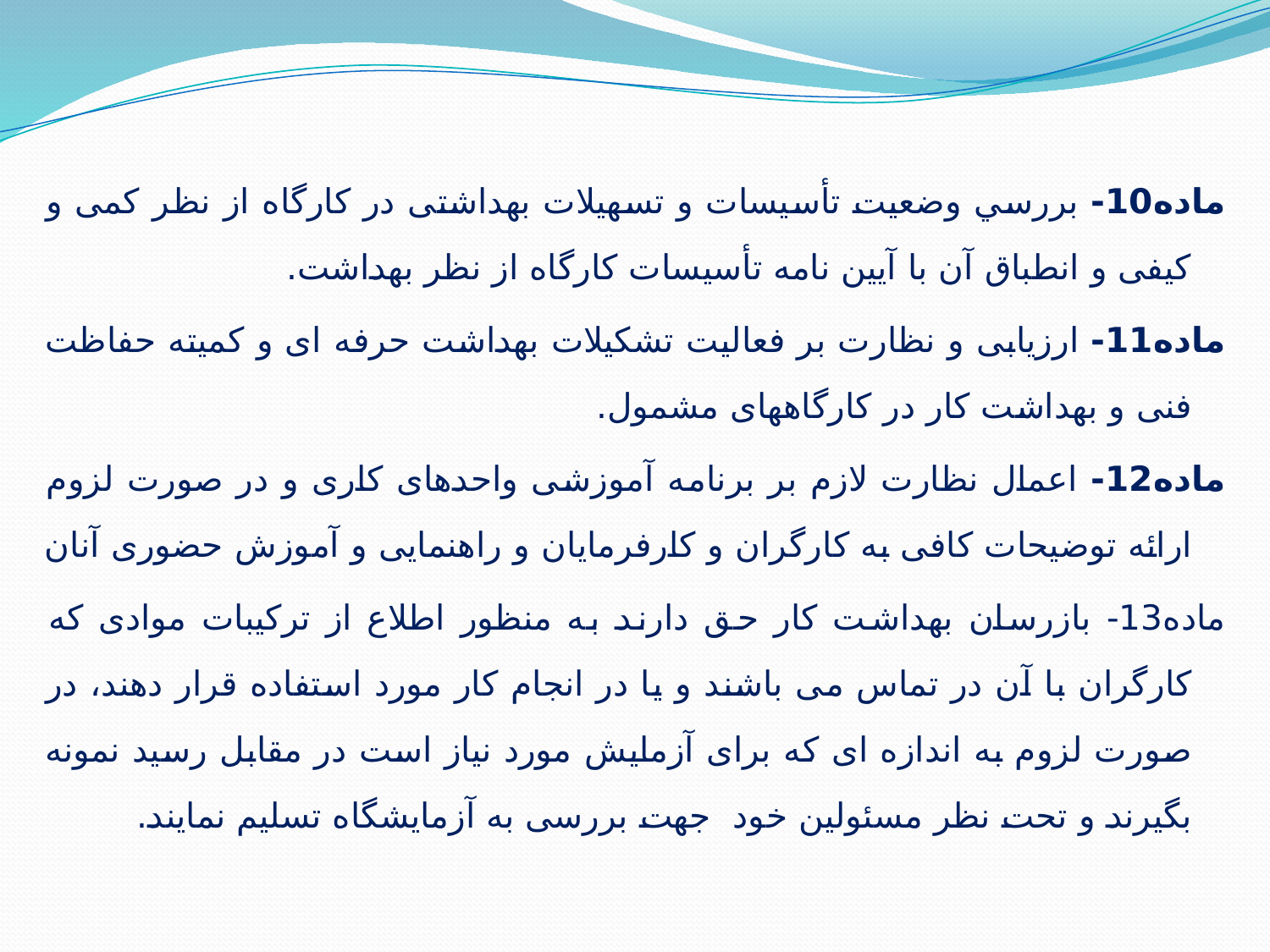

ماده10- بررسي وضعیت تأسیسات و تسهیلات بهداشتی در کارگاه از نظر کمی و کیفی و انطباق آن با آیین نامه تأسیسات کارگاه از نظر بهداشت.
ماده11- ارزیابی و نظارت بر فعالیت تشکیلات بهداشت حرفه ای و کمیته حفاظت فنی و بهداشت کار در کارگاههای مشمول.
ماده12- اعمال نظارت لازم بر برنامه آموزشی واحدهای کاری و در صورت لزوم ارائه توضیحات کافی به کارگران و کارفرمایان و راهنمایی و آموزش حضوری آنان
ماده13- بازرسان بهداشت کار حق دارند به منظور اطلاع از ترکیبات موادی که کارگران با آن در تماس می باشند و یا در انجام کار مورد استفاده قرار دهند، در صورت لزوم به اندازه ای که برای آزمایش مورد نیاز است در مقابل رسید نمونه بگیرند و تحت نظر مسئولین خود  جهت بررسی به آزمایشگاه تسلیم نمایند.